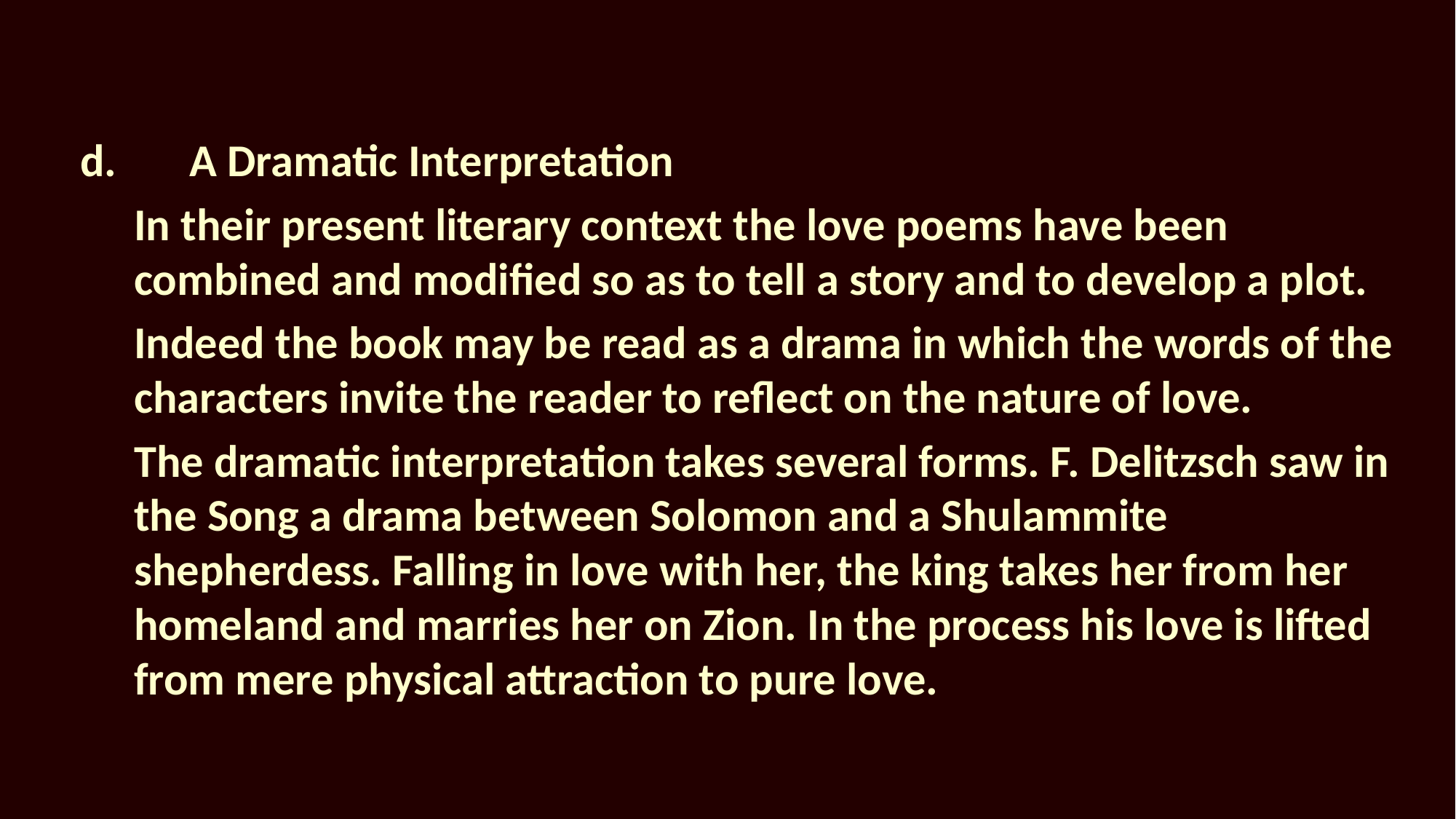

d.	A Dramatic Interpretation
In their present literary context the love poems have been combined and modified so as to tell a story and to develop a plot.
Indeed the book may be read as a drama in which the words of the characters invite the reader to reflect on the nature of love.
The dramatic interpretation takes several forms. F. Delitzsch saw in the Song a drama between Solomon and a Shulammite shepherdess. Falling in love with her, the king takes her from her homeland and marries her on Zion. In the process his love is lifted from mere physical attraction to pure love.